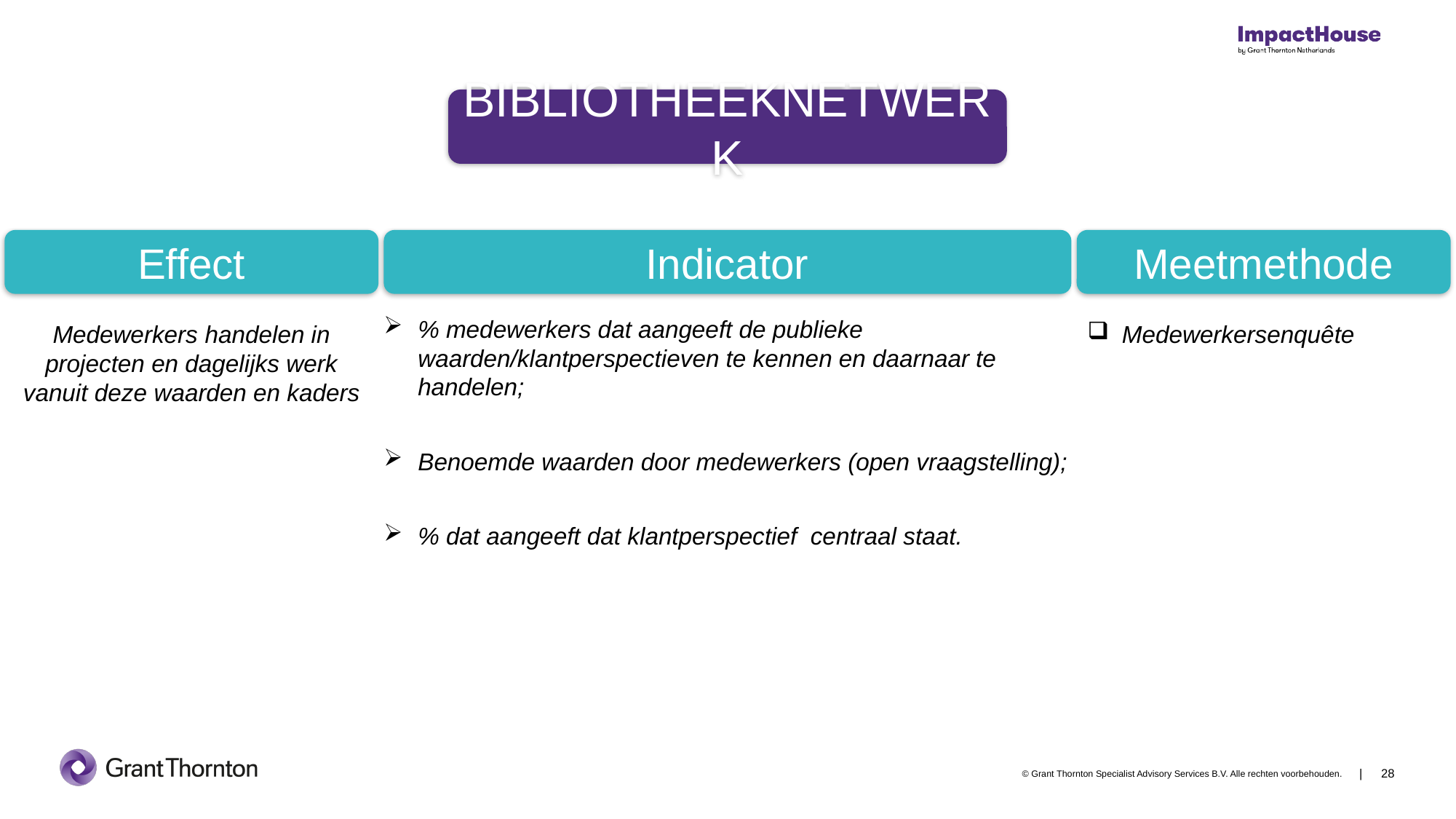

BIBLIOTHEEKNETWERK
Effect
Indicator
Meetmethode
% medewerkers dat aangeeft de publieke waarden/klantperspectieven te kennen en daarnaar te handelen;
Benoemde waarden door medewerkers (open vraagstelling);
% dat aangeeft dat klantperspectief  centraal staat.
Medewerkers handelen in projecten en dagelijks werk vanuit deze waarden en kaders
Medewerkersenquête
28
28